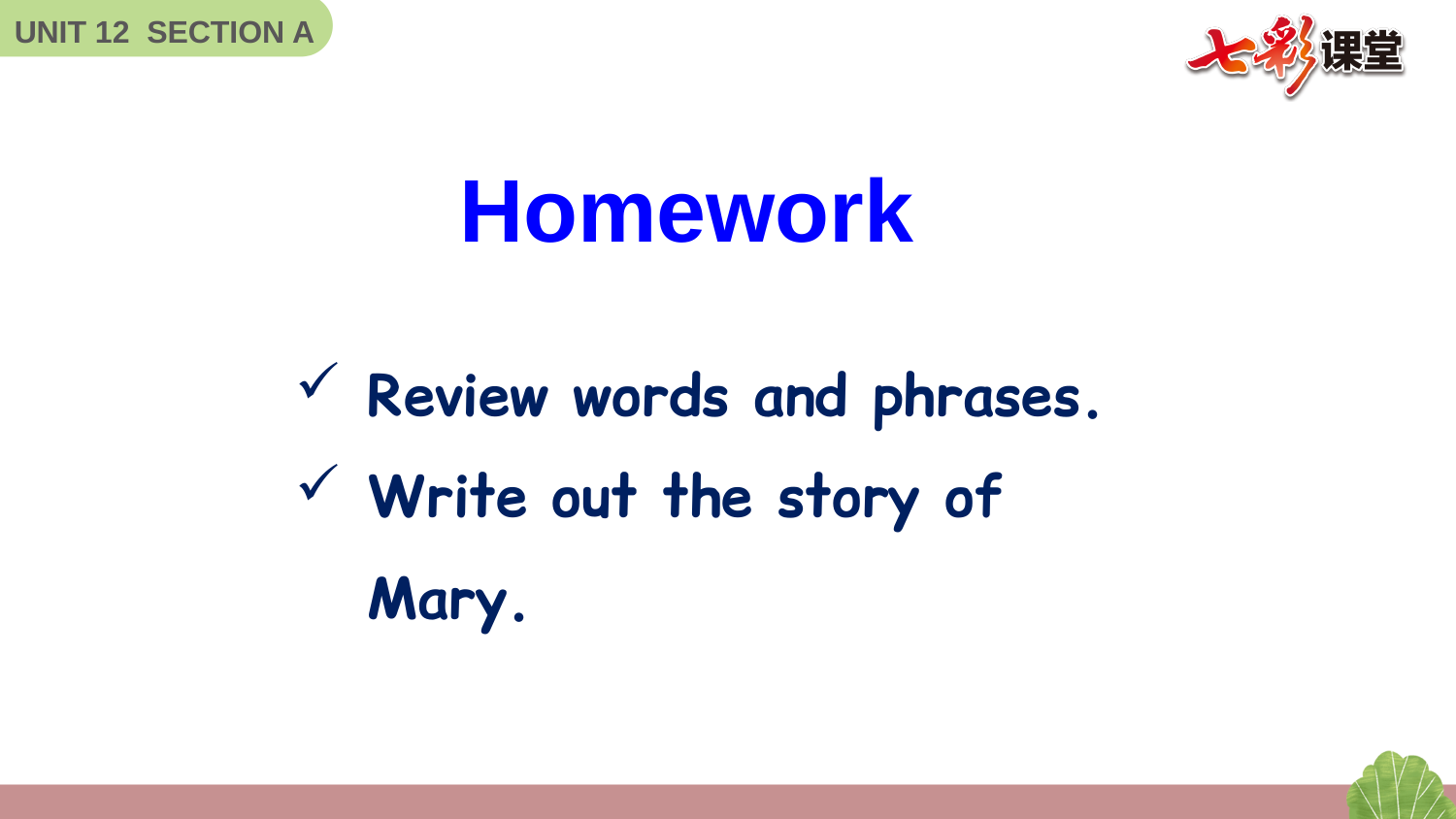

Homework
Review words and phrases.
Write out the story of Mary.